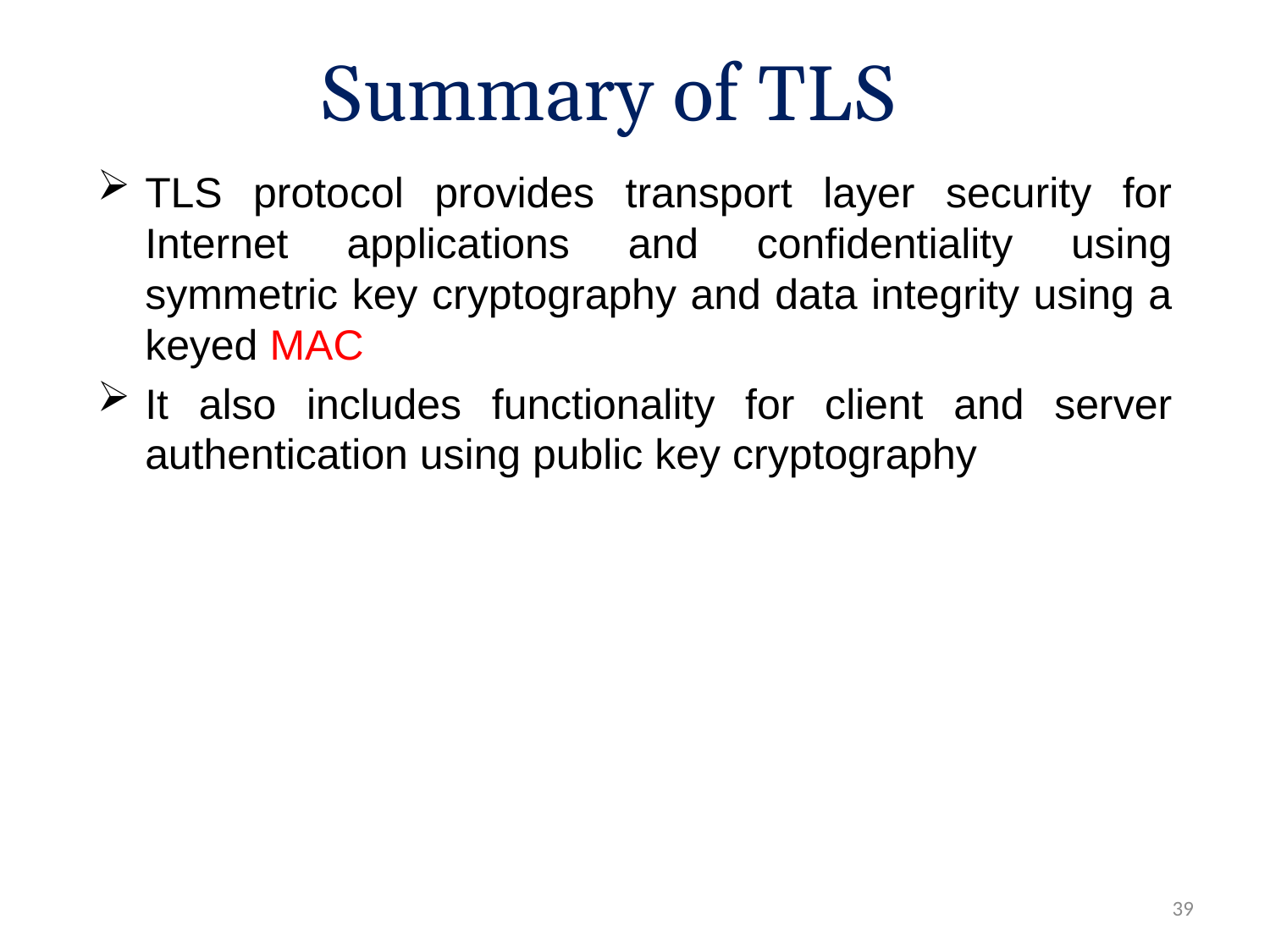

# Summary of TLS
TLS protocol provides transport layer security for Internet applications and confidentiality using symmetric key cryptography and data integrity using a keyed MAC
It also includes functionality for client and server authentication using public key cryptography

39